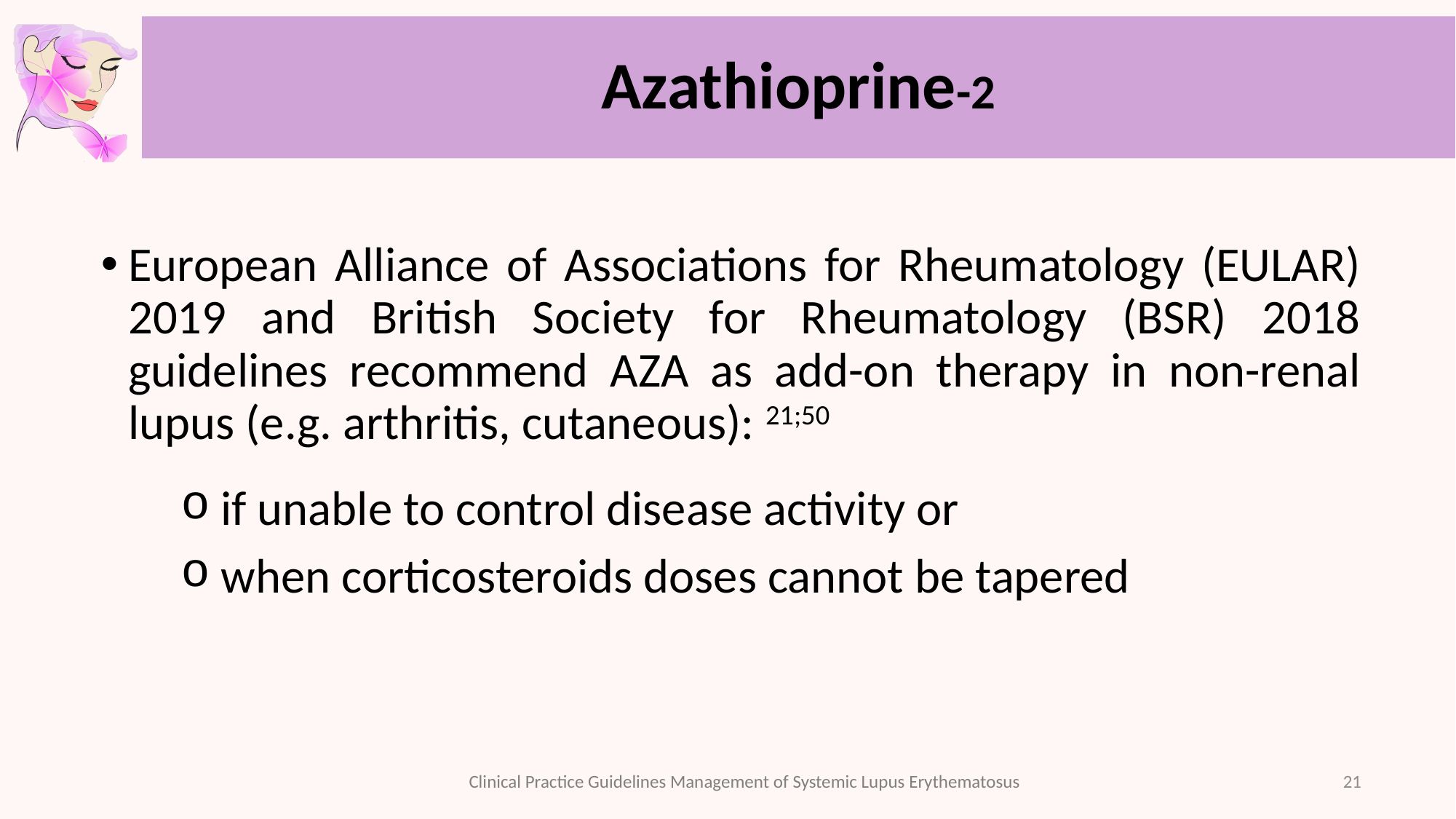

# Azathioprine-2
European Alliance of Associations for Rheumatology (EULAR) 2019 and British Society for Rheumatology (BSR) 2018 guidelines recommend AZA as add-on therapy in non-renal lupus (e.g. arthritis, cutaneous): 21;50
 if unable to control disease activity or
 when corticosteroids doses cannot be tapered
21